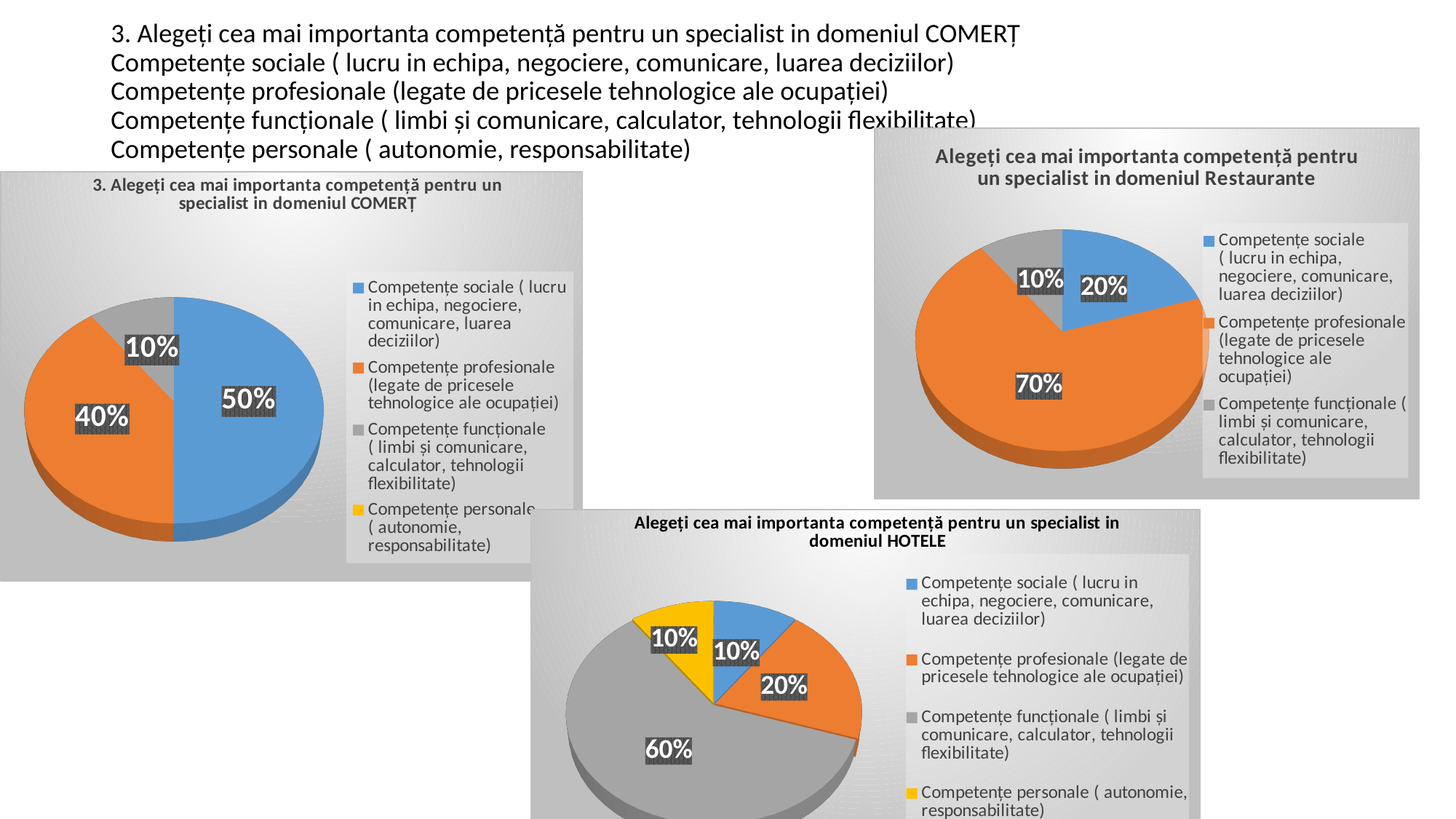

# 3. Alegeți cea mai importanta competență pentru un specialist in domeniul COMERȚ Competențe sociale ( lucru in echipa, negociere, comunicare, luarea deciziilor) Competențe profesionale (legate de pricesele tehnologice ale ocupației) Competențe funcționale ( limbi și comunicare, calculator, tehnologii flexibilitate) Competențe personale ( autonomie, responsabilitate)

[unsupported chart]

[unsupported chart]

[unsupported chart]